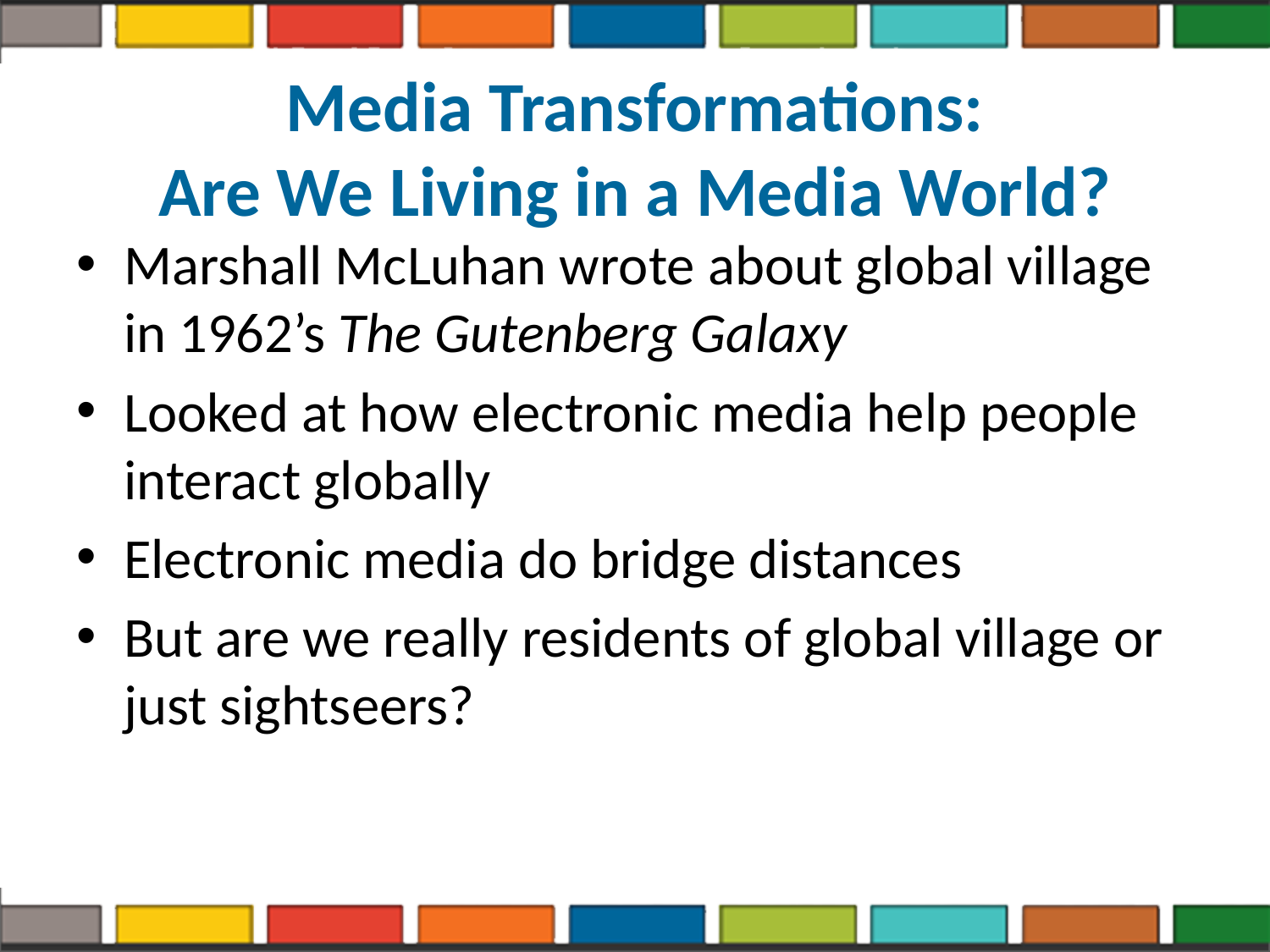

# Media Transformations: Are We Living in a Media World?
Marshall McLuhan wrote about global village in 1962’s The Gutenberg Galaxy
Looked at how electronic media help people interact globally
Electronic media do bridge distances
But are we really residents of global village or just sightseers?